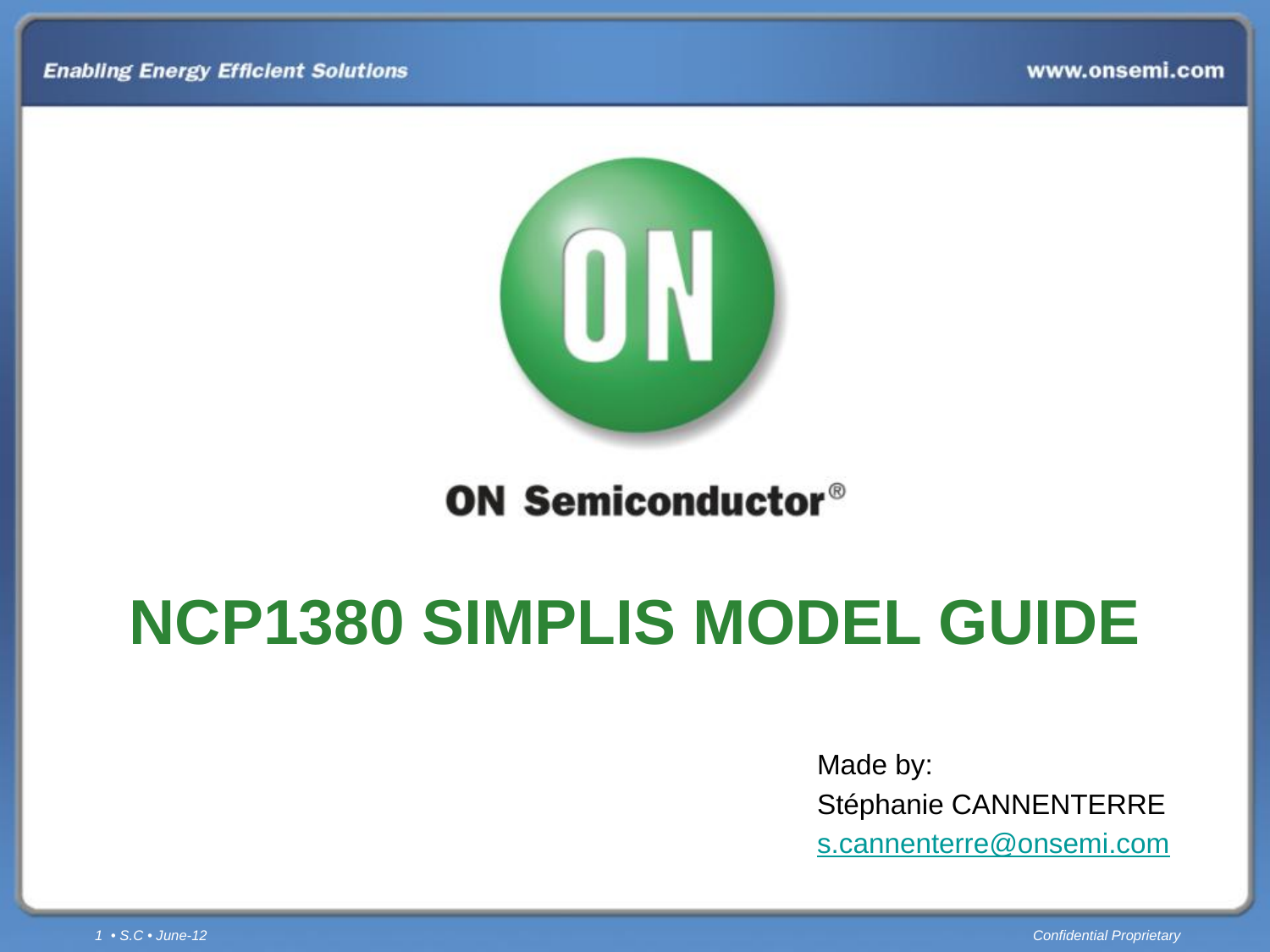

# NCP1380 SIMPLIS MODEL GUIDE
Made by:
Stéphanie CANNENTERRE
s.cannenterre@onsemi.com